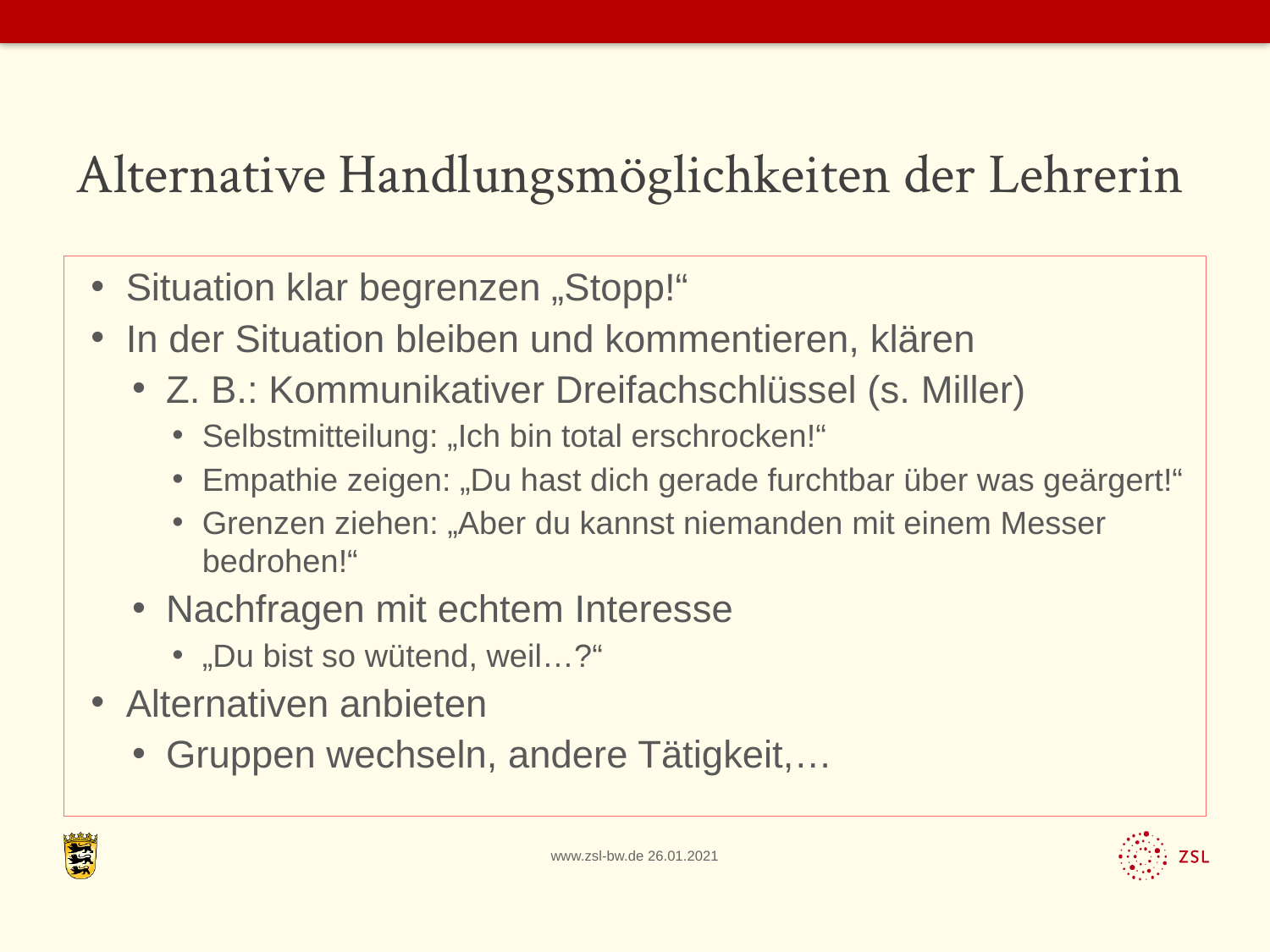

# Alternative Handlungsmöglichkeiten der Lehrerin
Situation klar begrenzen „Stopp!“
In der Situation bleiben und kommentieren, klären
Z. B.: Kommunikativer Dreifachschlüssel (s. Miller)
Selbstmitteilung: „Ich bin total erschrocken!“
Empathie zeigen: „Du hast dich gerade furchtbar über was geärgert!“
Grenzen ziehen: „Aber du kannst niemanden mit einem Messer bedrohen!“
Nachfragen mit echtem Interesse
„Du bist so wütend, weil…?“
Alternativen anbieten
Gruppen wechseln, andere Tätigkeit,…